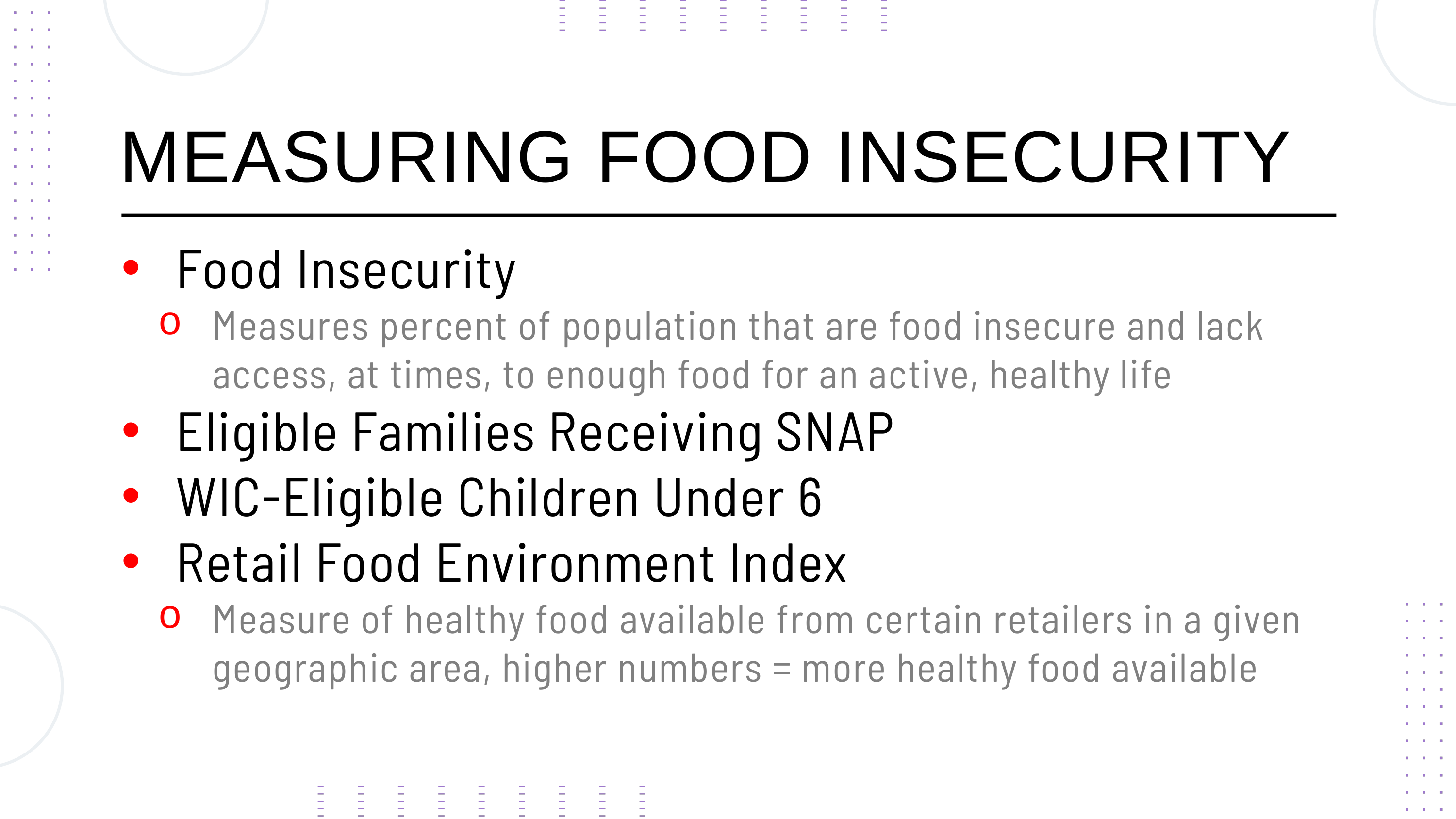

MEASURING FOOD INSECURITY

Food Insecurity
Measures percent of population that are food insecure and lack access, at times, to enough food for an active, healthy life
Eligible Families Receiving SNAP
WIC-Eligible Children Under 6
Retail Food Environment Index
Measure of healthy food available from certain retailers in a given geographic area, higher numbers = more healthy food available